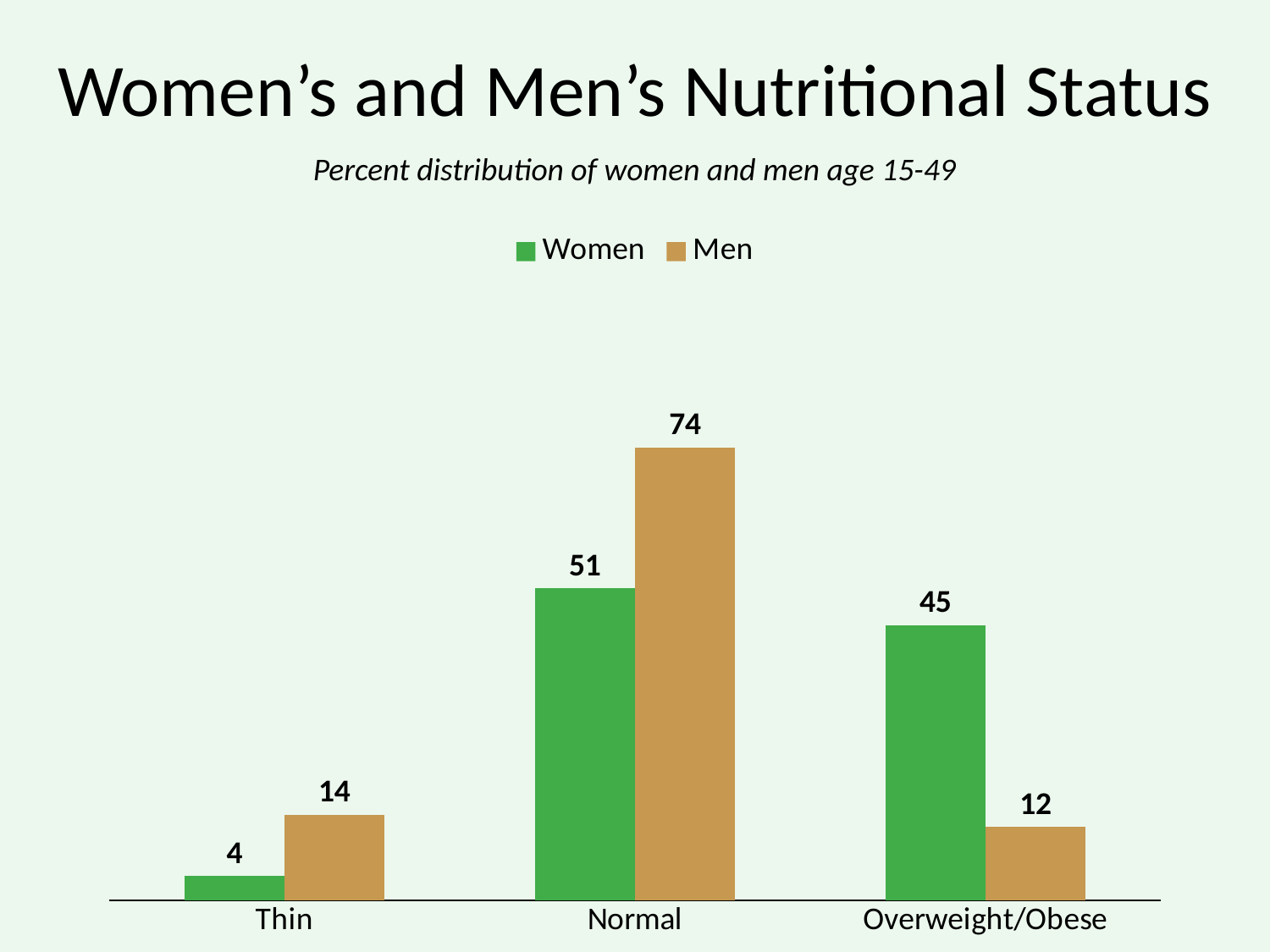

# Women’s and Men’s Nutritional Status
Percent distribution of women and men age 15-49

### Chart

| Category | Women | Men |
|---|---|---|
| Thin | 4.0 | 14.0 |
| Normal | 51.0 | 74.0 |
| Overweight/Obese | 45.0 | 12.0 |